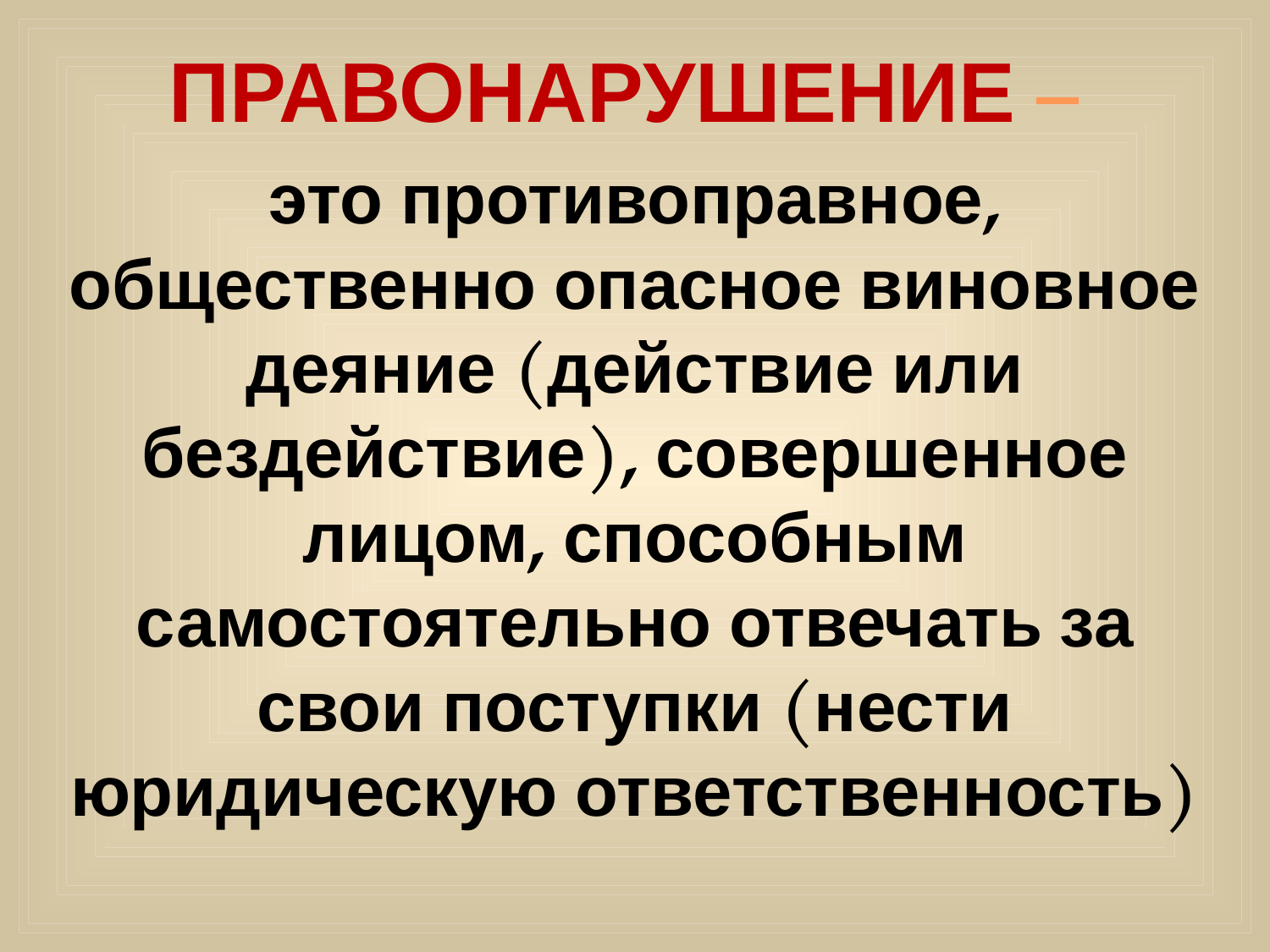

ПРАВОНАРУШЕНИЕ –
это противоправное, общественно опасное виновное деяние (действие или бездействие), совершенное лицом, способным самостоятельно отвечать за свои поступки (нести юридическую ответственность)